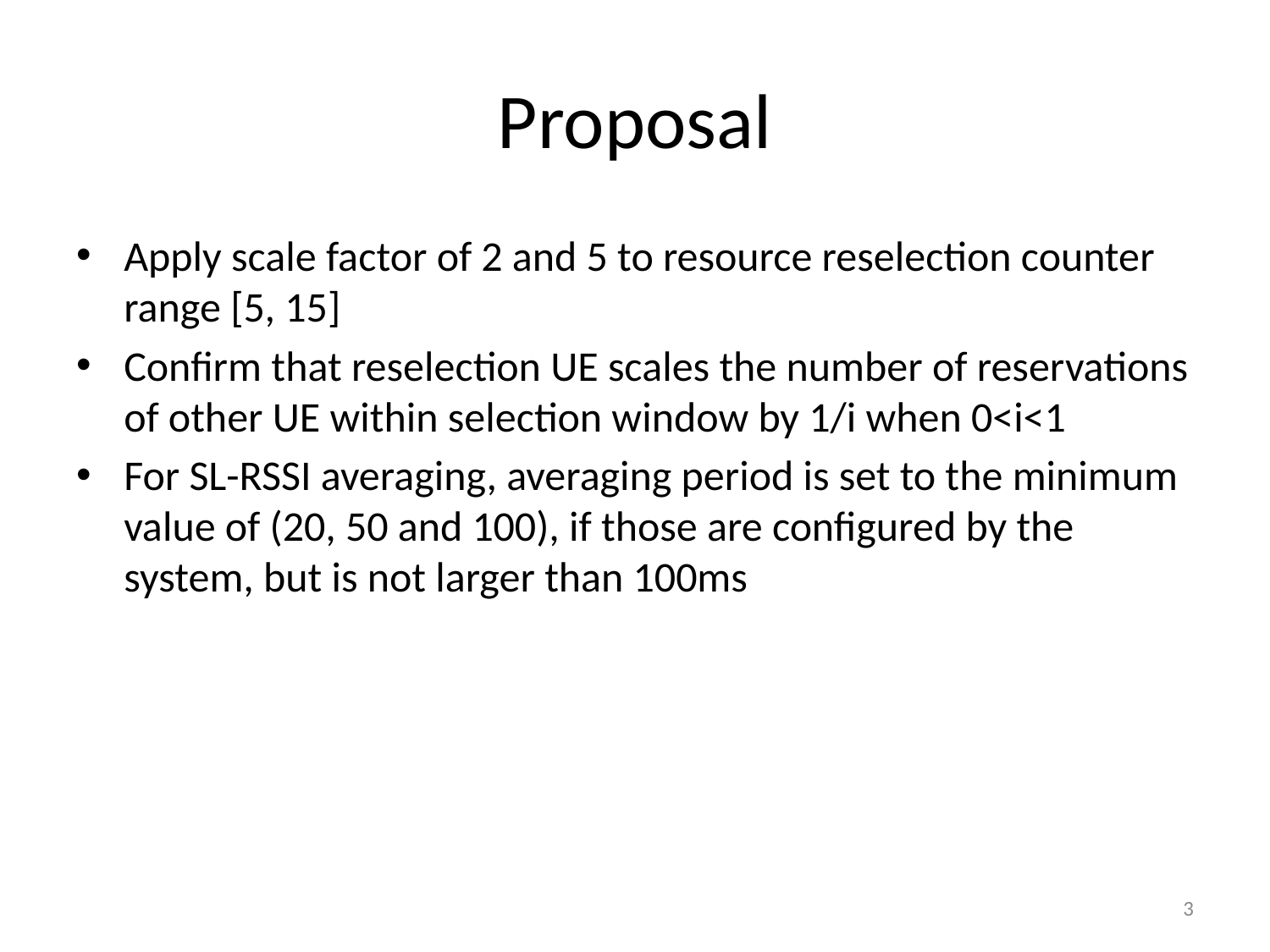

# Proposal
Apply scale factor of 2 and 5 to resource reselection counter range [5, 15]
Confirm that reselection UE scales the number of reservations of other UE within selection window by 1/i when 0<i<1
For SL-RSSI averaging, averaging period is set to the minimum value of (20, 50 and 100), if those are configured by the system, but is not larger than 100ms

3